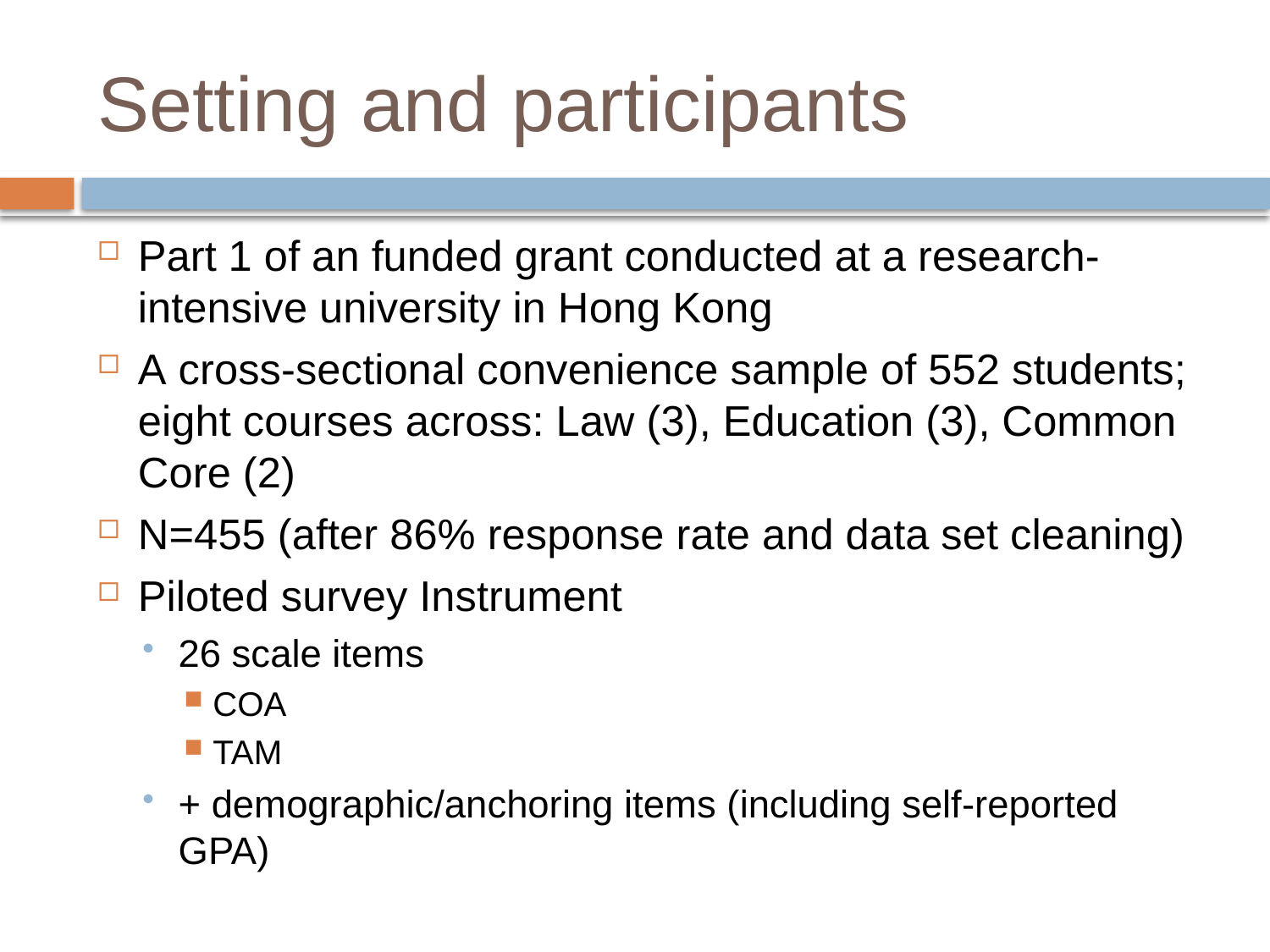

# Setting and participants
Part 1 of an funded grant conducted at a research-intensive university in Hong Kong
A cross-sectional convenience sample of 552 students; eight courses across: Law (3), Education (3), Common Core (2)
N=455 (after 86% response rate and data set cleaning)
Piloted survey Instrument
26 scale items
COA
TAM
+ demographic/anchoring items (including self-reported GPA)